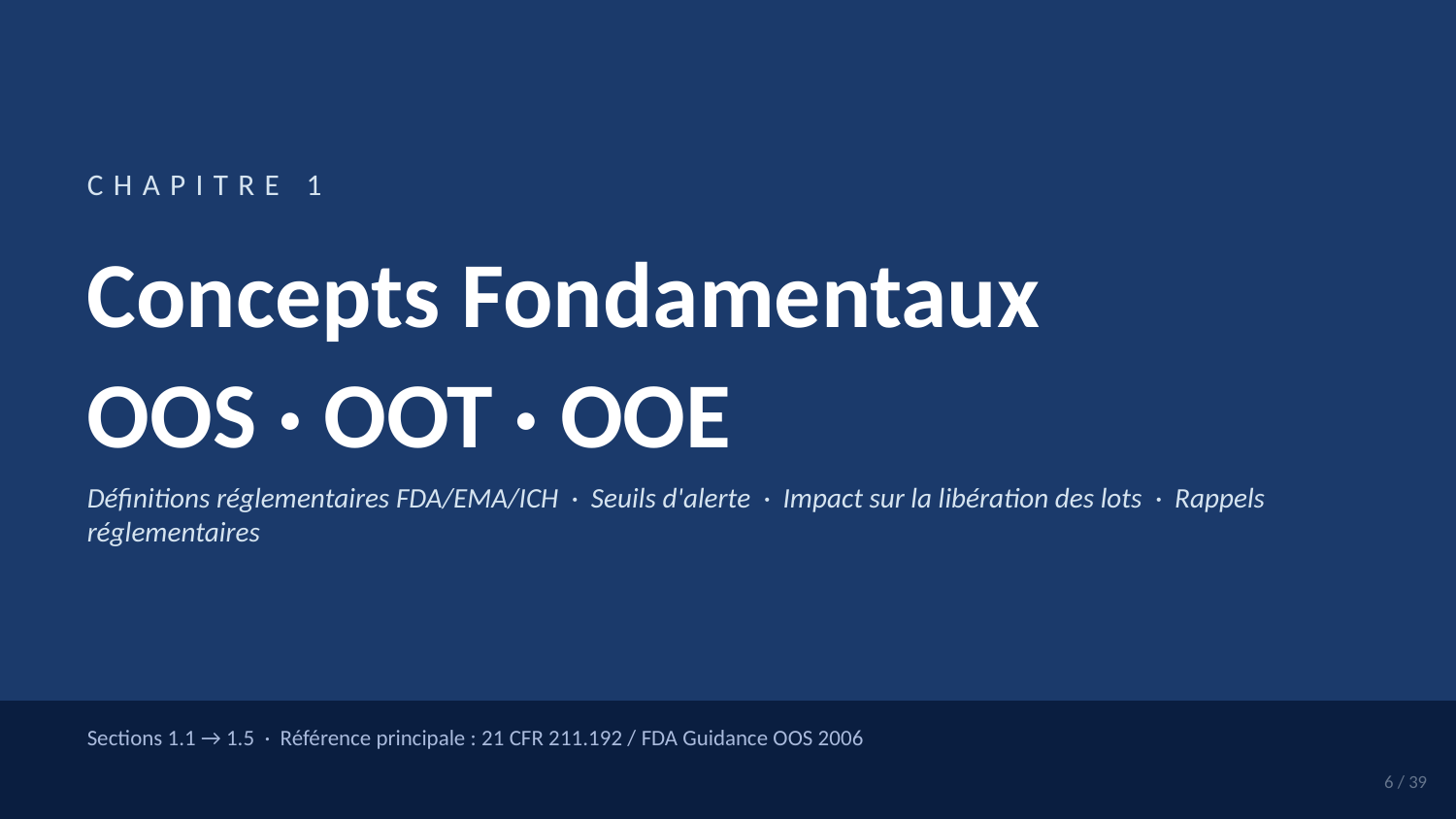

CHAPITRE 1
Concepts Fondamentaux
OOS · OOT · OOE
Définitions réglementaires FDA/EMA/ICH  ·  Seuils d'alerte  ·  Impact sur la libération des lots  ·  Rappels réglementaires

Sections 1.1 → 1.5  ·  Référence principale : 21 CFR 211.192 / FDA Guidance OOS 2006
6 / 39